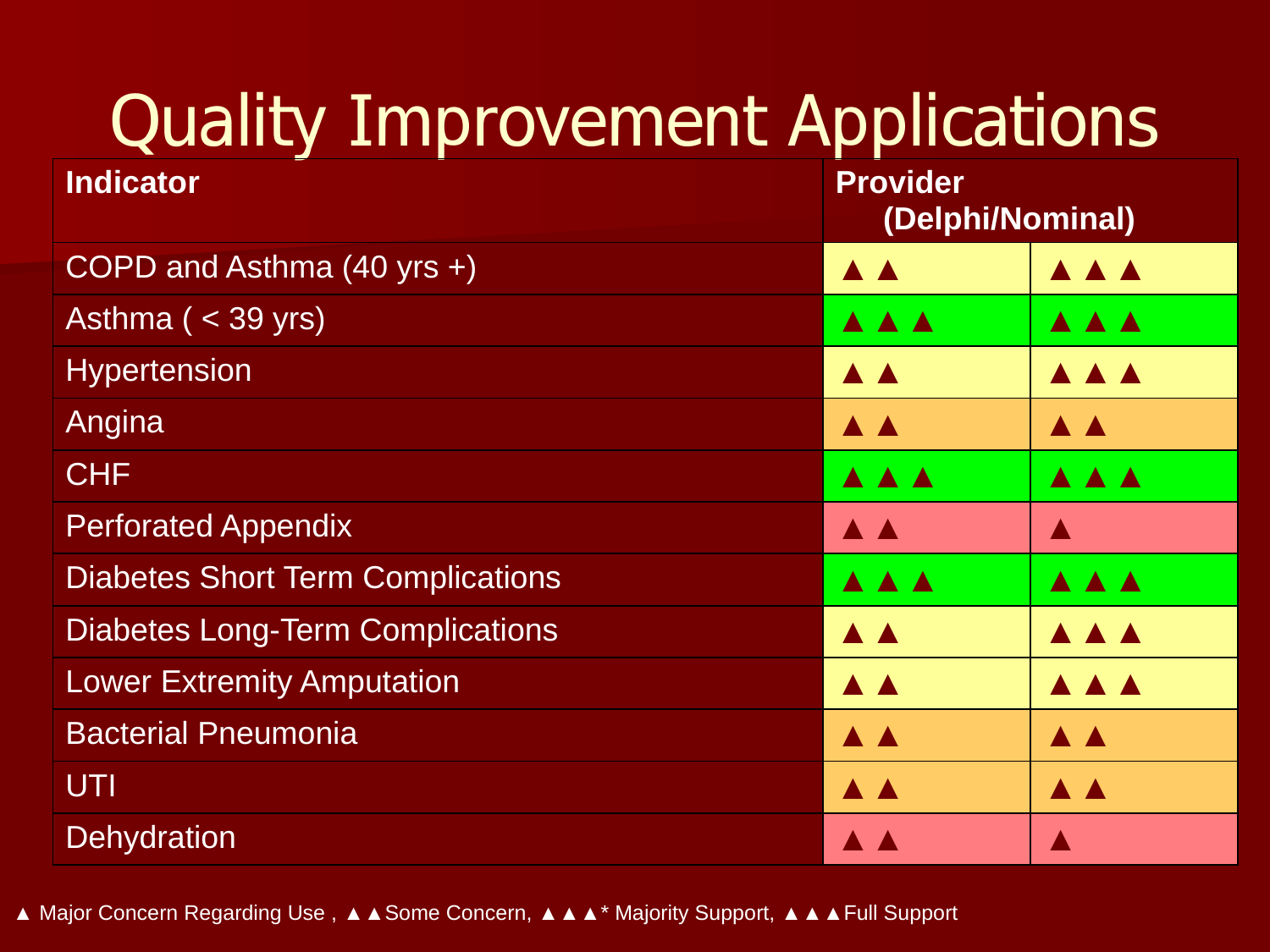

# Quality Improvement Applications
| Indicator | Provider (Delphi/Nominal) |  |
| --- | --- | --- |
| COPD and Asthma (40 yrs +) | ▲▲ | ▲▲▲ |
| Asthma ( < 39 yrs) | ▲▲▲ | ▲▲▲ |
| Hypertension | ▲▲ | ▲▲▲ |
| Angina | ▲▲ | ▲▲ |
| CHF | ▲▲▲ | ▲▲▲ |
| Perforated Appendix | ▲▲ | ▲ |
| Diabetes Short Term Complications | ▲▲▲ | ▲▲▲ |
| Diabetes Long-Term Complications | ▲▲ | ▲▲▲ |
| Lower Extremity Amputation | ▲▲ | ▲▲▲ |
| Bacterial Pneumonia | ▲▲ | ▲▲ |
| UTI | ▲▲ | ▲▲ |
| Dehydration | ▲▲ | ▲ |
▲ Major Concern Regarding Use , ▲▲Some Concern, ▲▲▲* Majority Support, ▲▲▲Full Support